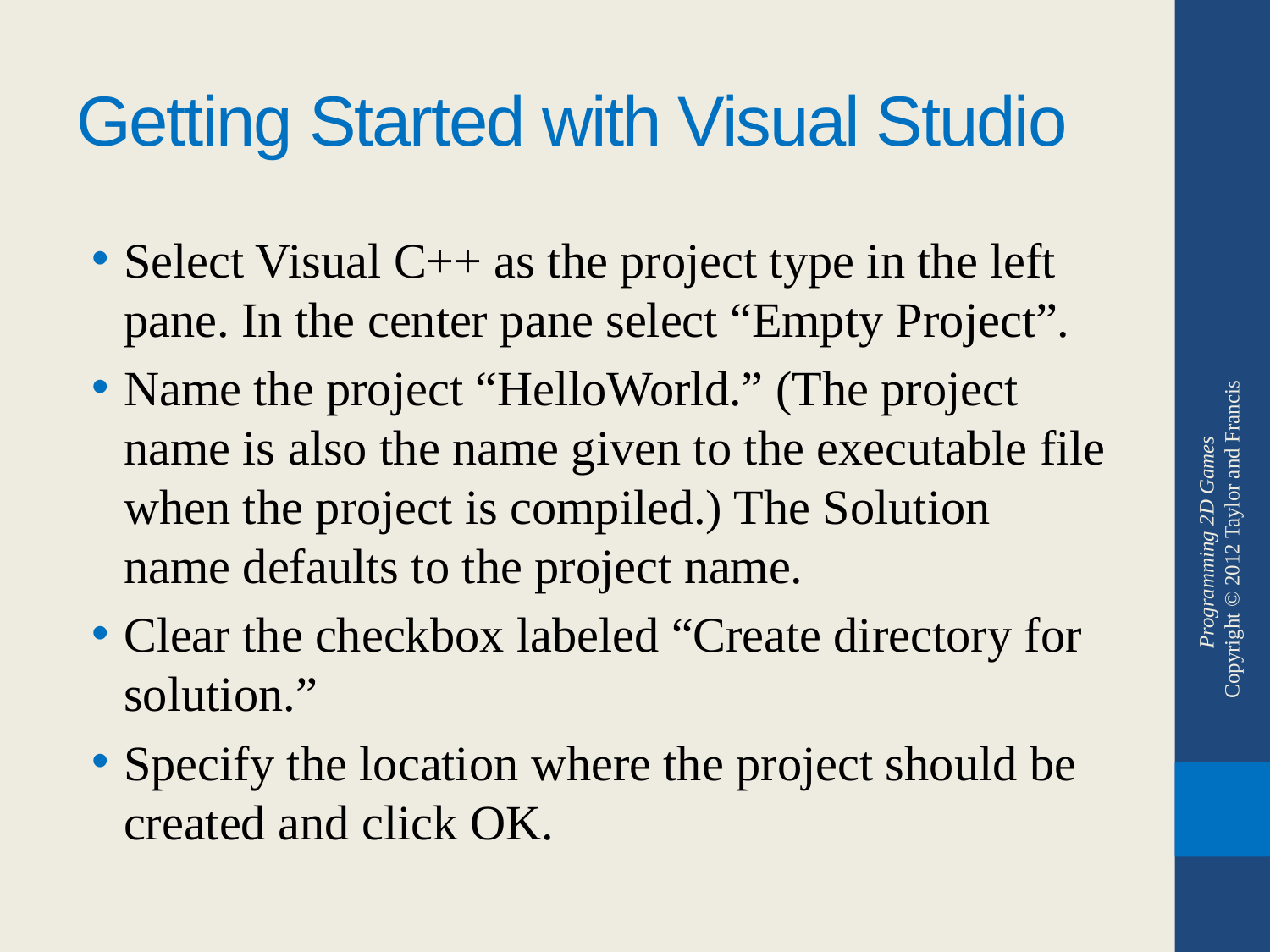

# Getting Started with Visual Studio
Select Visual C++ as the project type in the left pane. In the center pane select “Empty Project”.
Name the project “HelloWorld.” (The project name is also the name given to the executable file when the project is compiled.) The Solution name defaults to the project name.
Clear the checkbox labeled “Create directory for solution.”
Specify the location where the project should be created and click OK.

Programming 2D Games
Copyright © 2012 Taylor and Francis